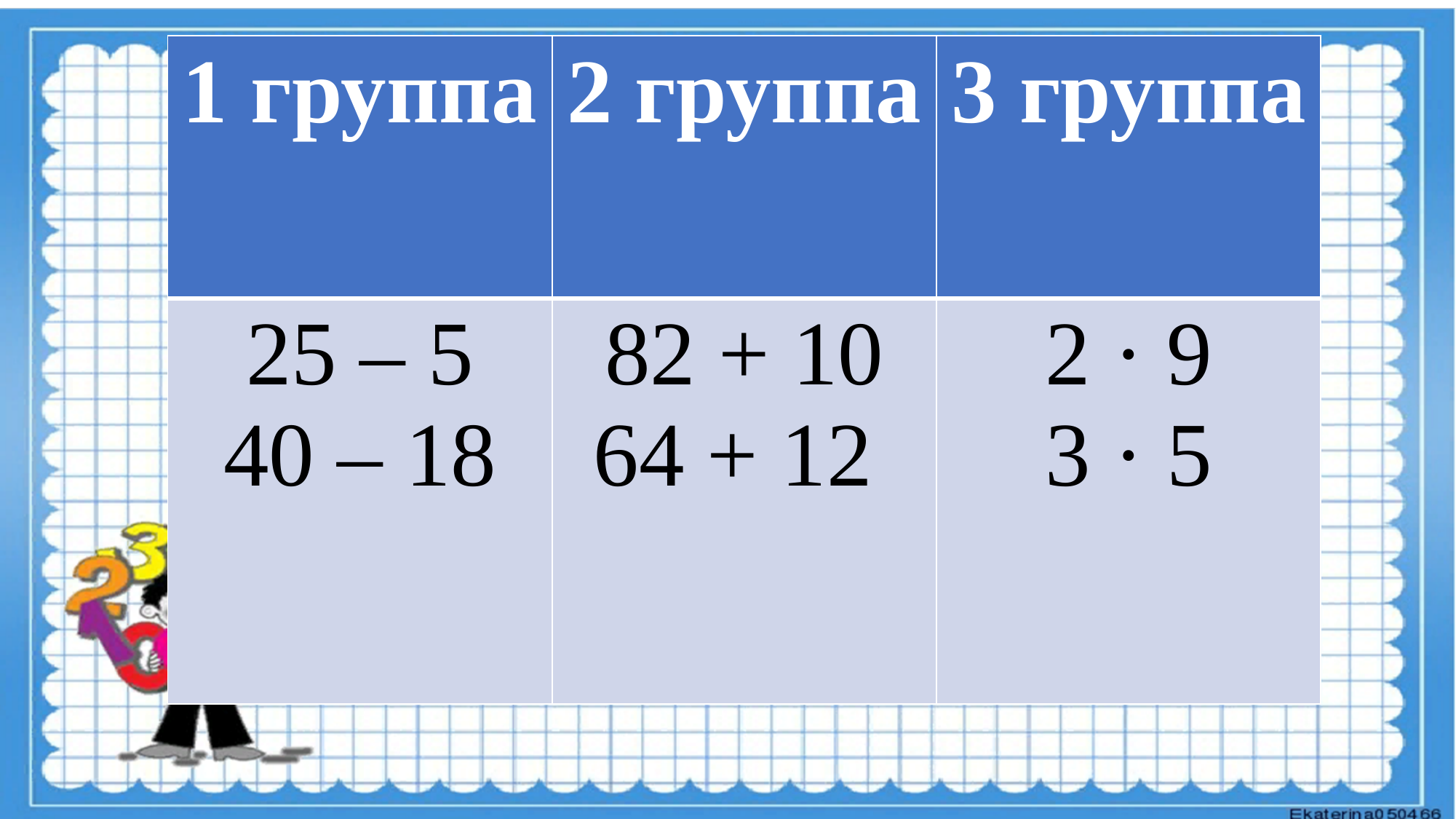

| 1 группа | 2 группа | 3 группа |
| --- | --- | --- |
| 25 – 5 40 – 18 | 82 + 10 64 + 12 | 2 · 9 3 · 5 |